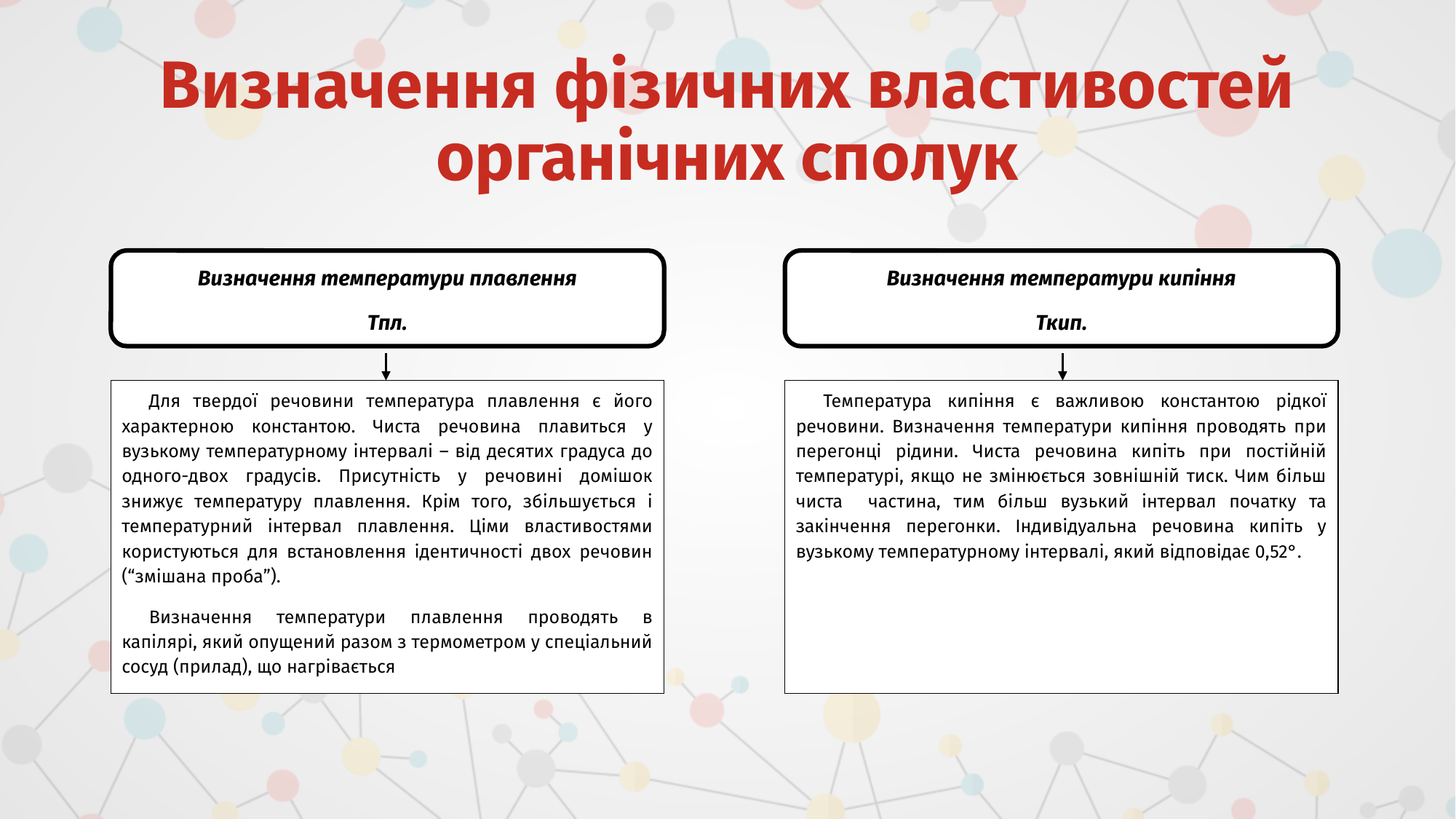

# Визначення фізичних властивостей органічних сполук
Визначення температури плавлення
Тпл.
Визначення температури кипіння
Ткип.
Для твердої речовини температура плавлення є його характерною константою. Чиста речовина плавиться у вузькому температурному інтервалі – від десятих градуса до одного-двох градусів. Присутність у речовині домішок знижує температуру плавлення. Крім того, збільшується і температурний інтервал плавлення. Ціми властивостями користуються для встановлення ідентичності двох речовин (“змішана проба”).
Визначення температури плавлення проводять в капілярі, який опущений разом з термометром у спеціальний сосуд (прилад), що нагрівається
Температура кипіння є важливою константою рідкої речовини. Визначення температури кипіння проводять при перегонці рідини. Чиста речовина кипіть при постійній температурі, якщо не змінюється зовнішній тиск. Чим більш чиста  частина, тим більш вузький інтервал початку та закінчення перегонки. Індивідуальна речовина кипіть у вузькому температурному інтервалі, який відповідає 0,52°.